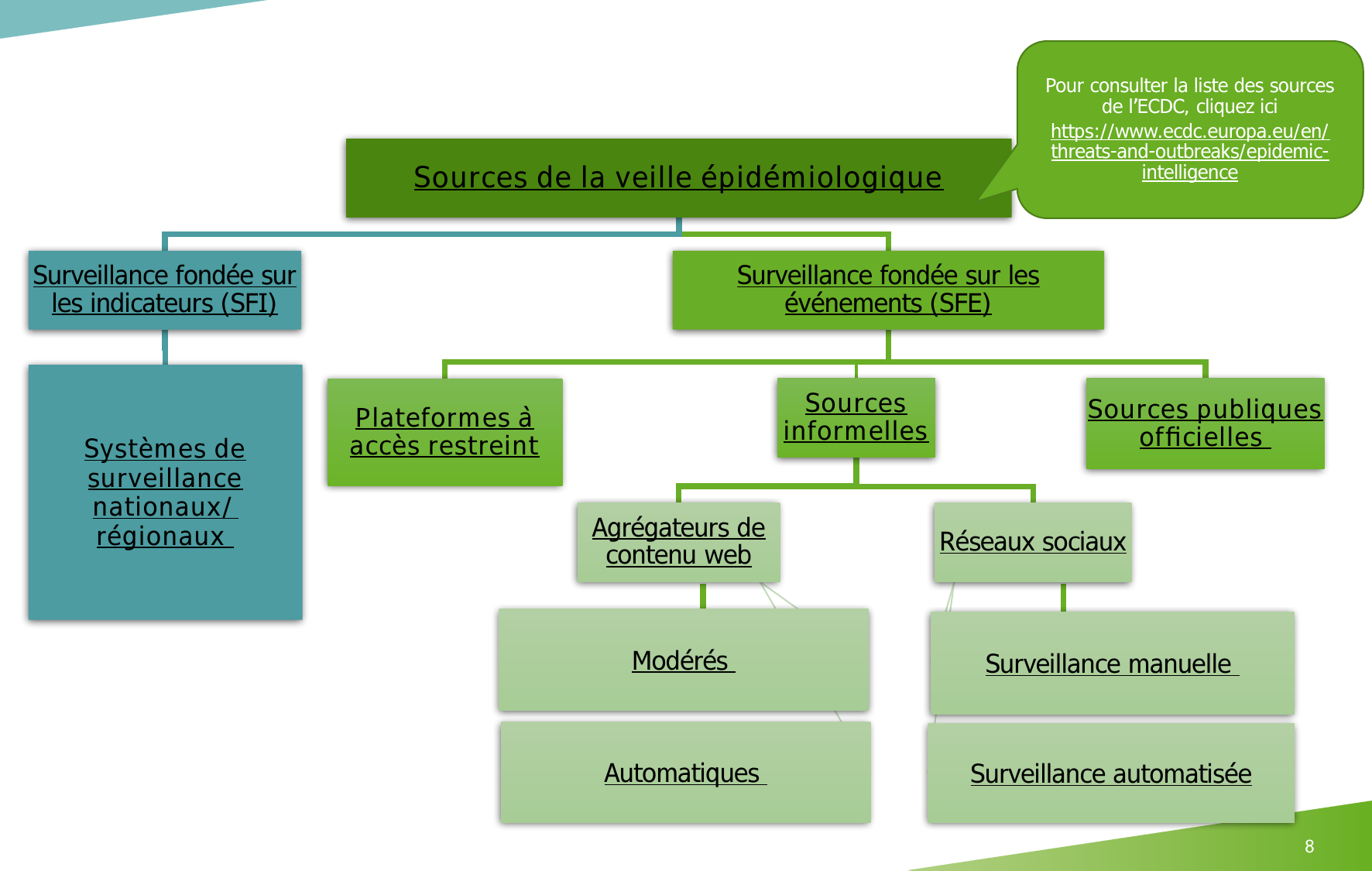

#
Pour consulter la liste des sources de l’ECDC, cliquez ici
https://www.ecdc.europa.eu/en/threats-and-outbreaks/epidemic-intelligence
Sources de la veille épidémiologique
Surveillance fondée sur les indicateurs (SFI)
Systèmes de surveillance nationaux/
régionaux
Surveillance fondée sur les événements (SFE)
Sources publiques officielles
Sources informelles
Agrégateurs de contenu web
Modérés
Automatiques
Réseaux sociaux
Surveillance manuelle
Surveillance automatisée
Plateformes à accès restreint

8